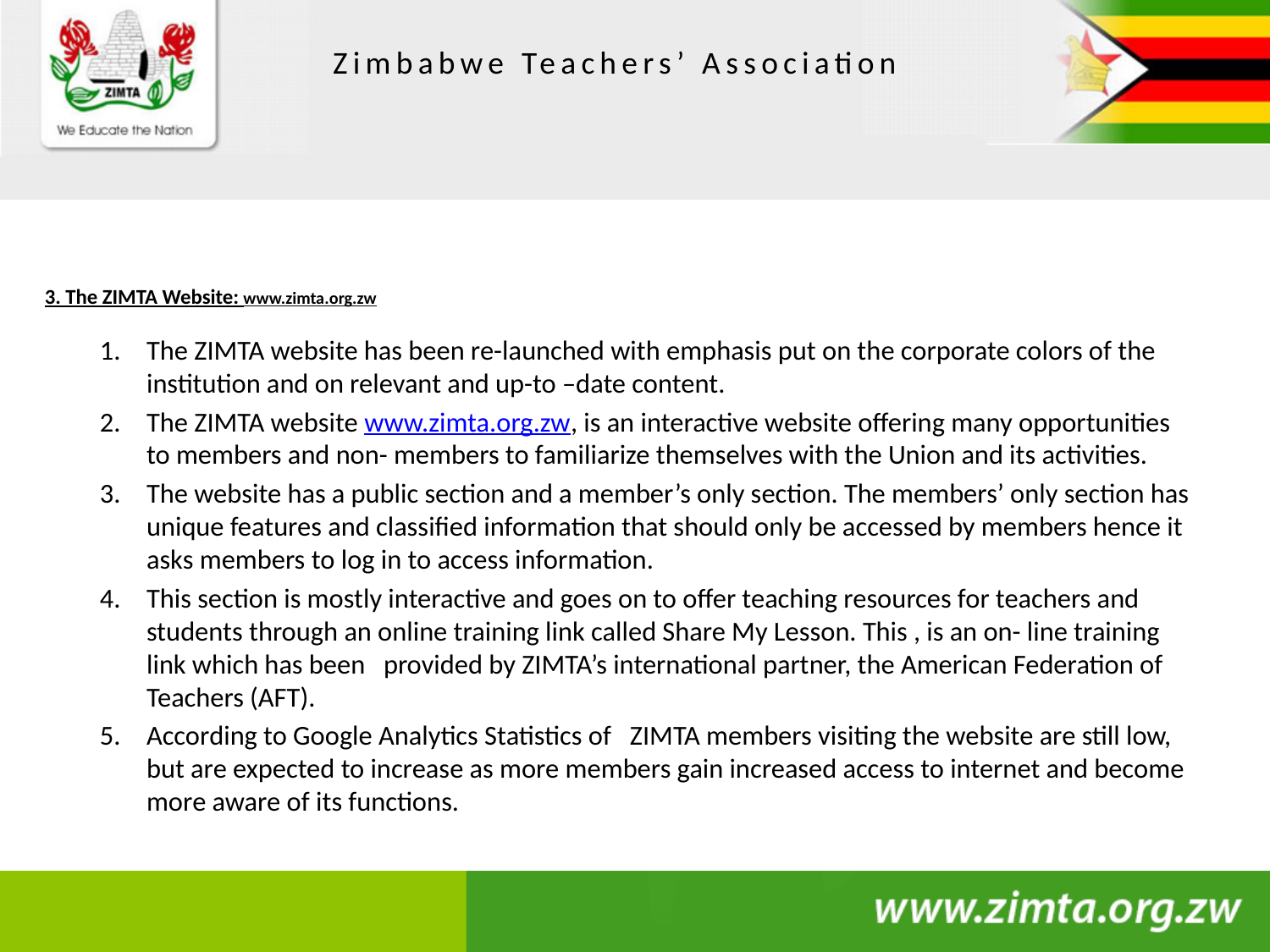

# 3. The ZIMTA Website: www.zimta.org.zw
The ZIMTA website has been re-launched with emphasis put on the corporate colors of the institution and on relevant and up-to –date content.
The ZIMTA website www.zimta.org.zw, is an interactive website offering many opportunities to members and non- members to familiarize themselves with the Union and its activities.
The website has a public section and a member’s only section. The members’ only section has unique features and classified information that should only be accessed by members hence it asks members to log in to access information.
This section is mostly interactive and goes on to offer teaching resources for teachers and students through an online training link called Share My Lesson. This , is an on- line training link which has been   provided by ZIMTA’s international partner, the American Federation of Teachers (AFT).
According to Google Analytics Statistics of   ZIMTA members visiting the website are still low, but are expected to increase as more members gain increased access to internet and become more aware of its functions.